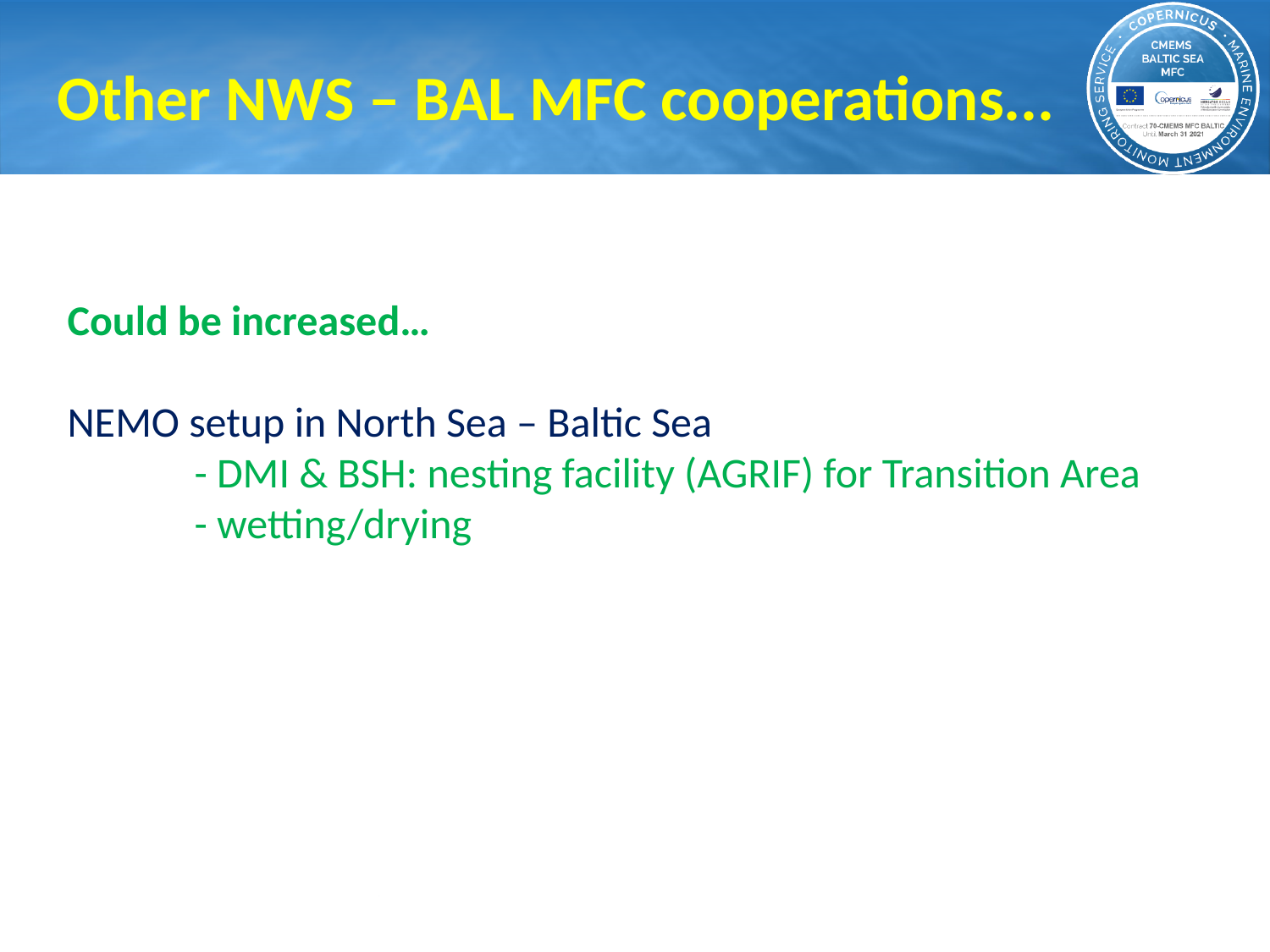

# Other NWS – BAL MFC cooperations...
Could be increased…

NEMO setup in North Sea – Baltic Sea
	- DMI & BSH: nesting facility (AGRIF) for Transition Area
	- wetting/drying